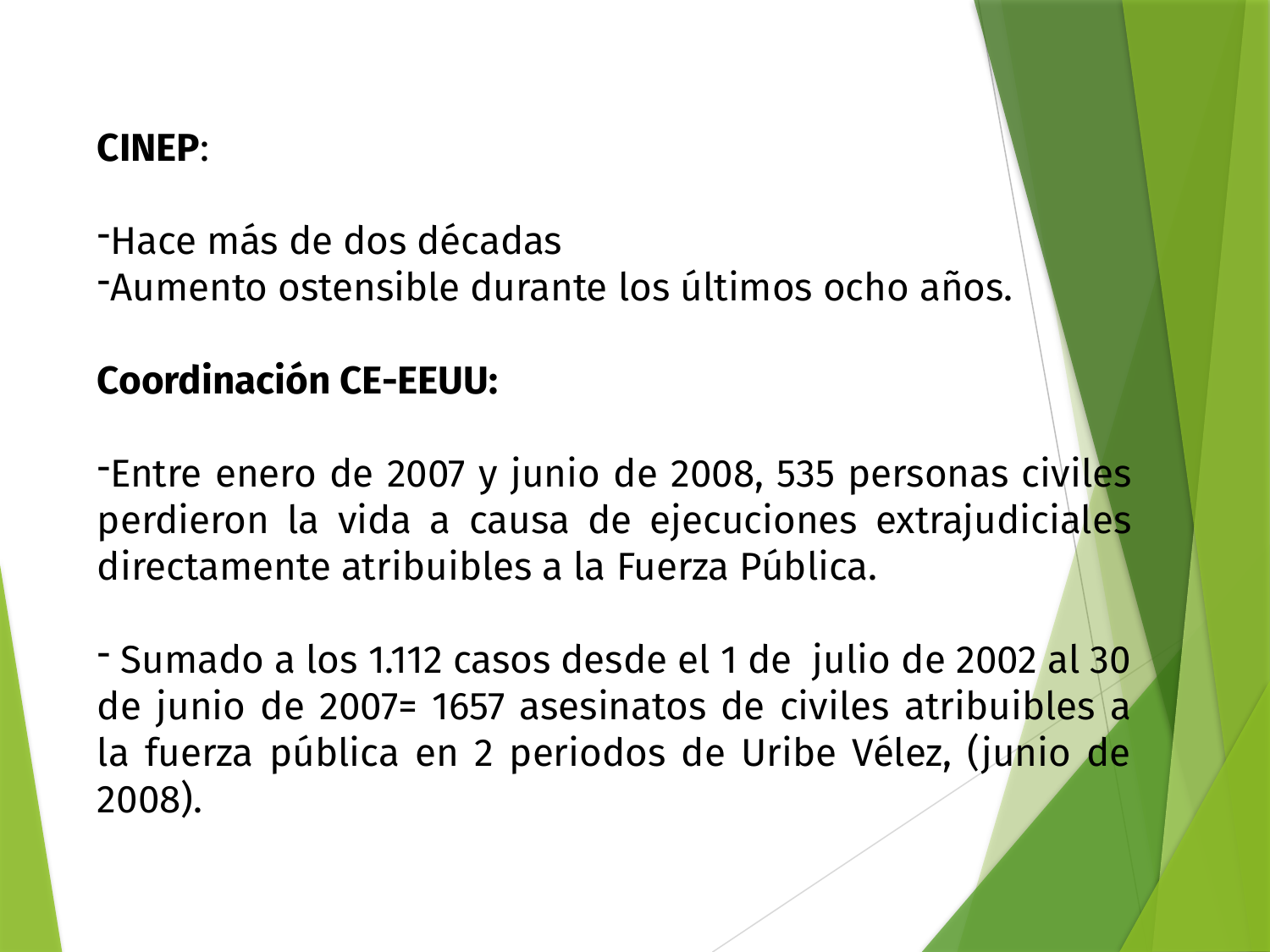

CINEP:

Hace más de dos décadas
Aumento ostensible durante los últimos ocho años.

Coordinación CE-EEUU:

Entre enero de 2007 y junio de 2008, 535 personas civiles perdieron la vida a causa de ejecuciones extrajudiciales directamente atribuibles a la Fuerza Pública.

 Sumado a los 1.112 casos desde el 1 de  julio de 2002 al 30 de junio de 2007= 1657 asesinatos de civiles atribuibles a la fuerza pública en 2 periodos de Uribe Vélez, (junio de 2008).